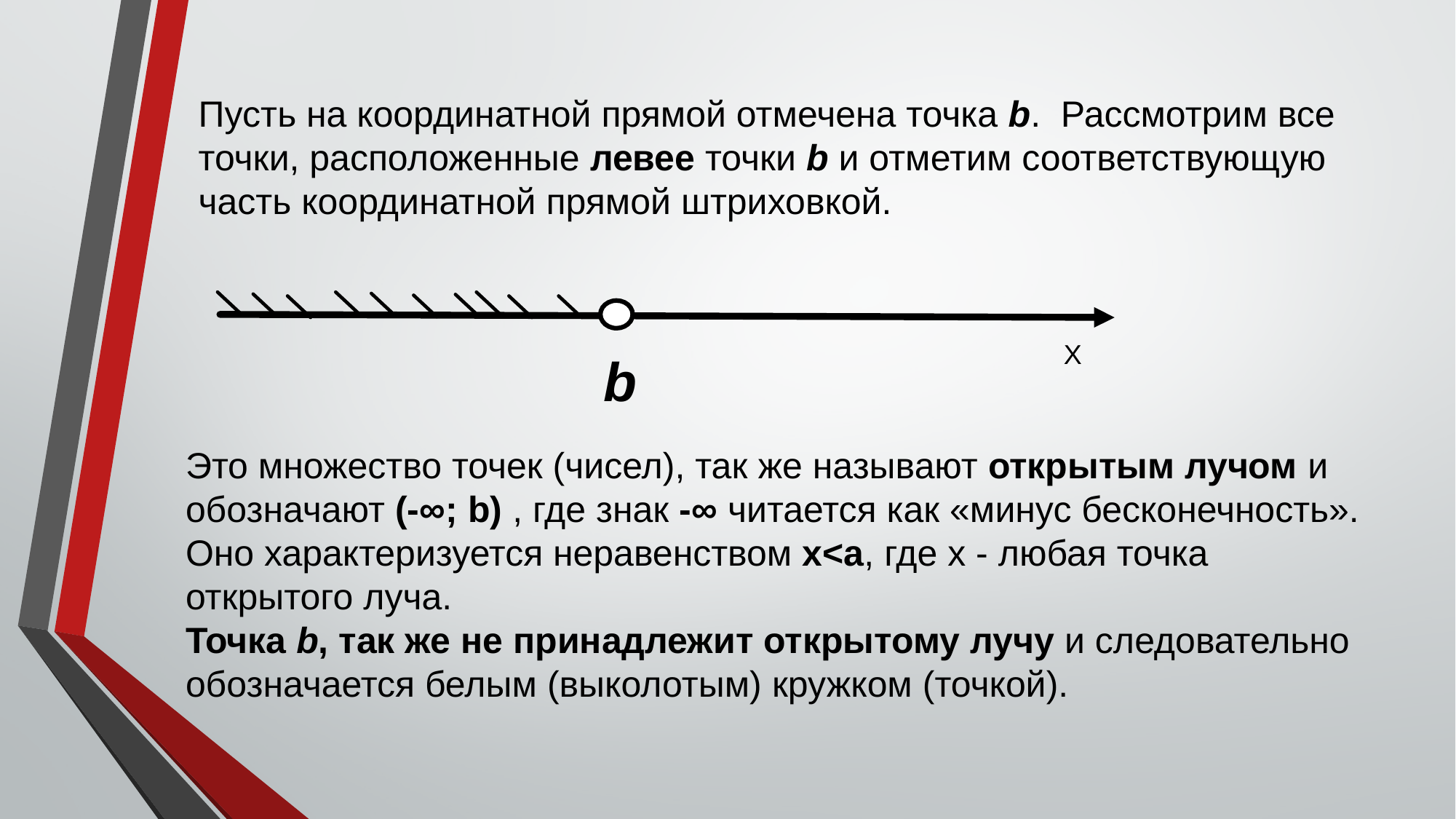

Пусть на координатной прямой отмечена точка b.  Рассмотрим все точки, расположенные левее точки b и отметим соответствующую часть координатной прямой штриховкой.

Х
b
Это множество точек (чисел), так же называют открытым лучом и обозначают (-∞; b) , где знак -∞ читается как «минус бесконечность».
Оно характеризуется неравенством x<a, где x - любая точка открытого луча.
Точка b, так же не принадлежит открытому лучу и следовательно обозначается белым (выколотым) кружком (точкой).